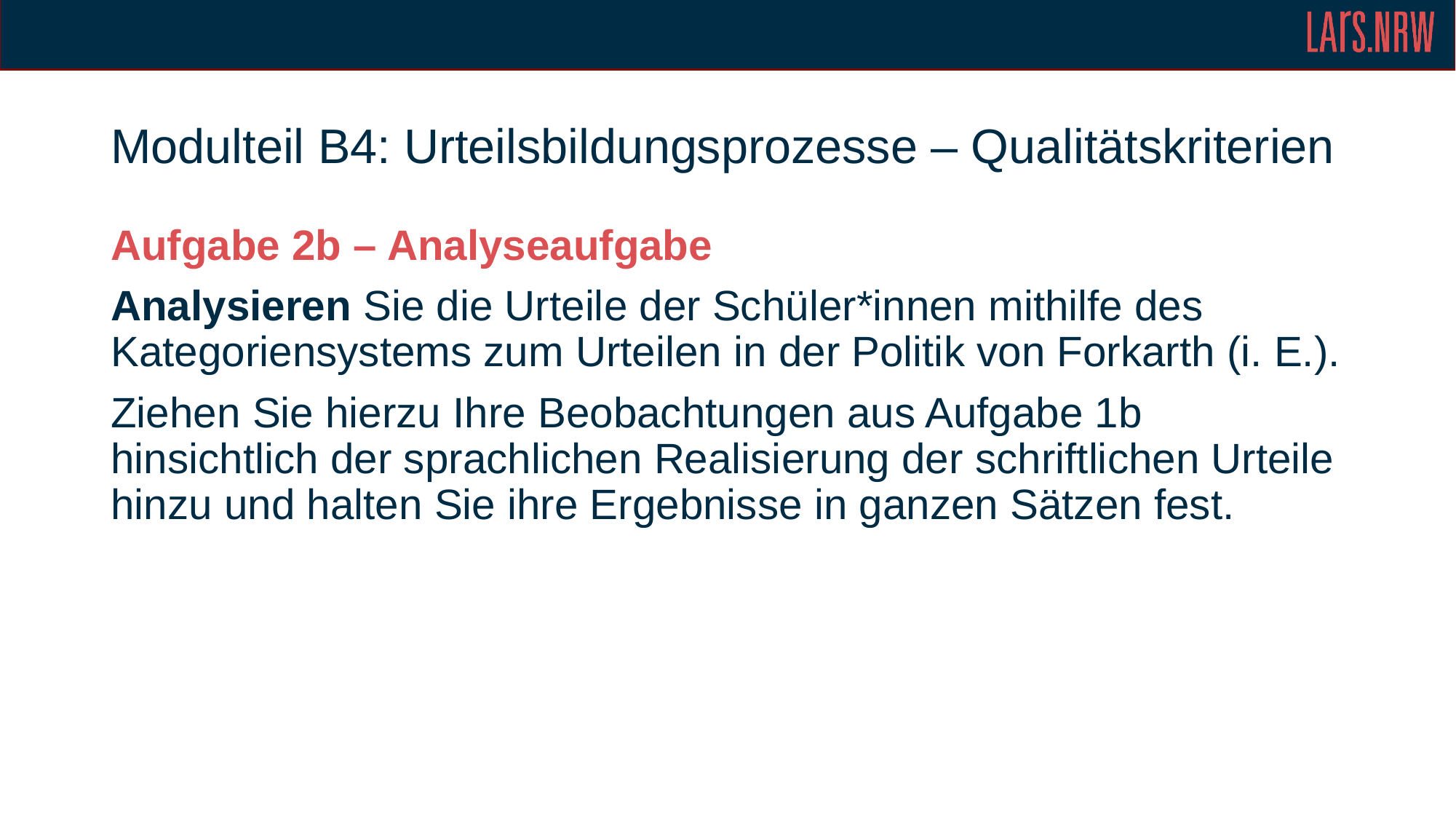

# Modulteil B4: Urteilsbildungsprozesse – Qualitätskriterien
Aufgabe 2b – Analyseaufgabe
Analysieren Sie die Urteile der Schüler*innen mithilfe des Kategoriensystems zum Urteilen in der Politik von Forkarth (i. E.).
Ziehen Sie hierzu Ihre Beobachtungen aus Aufgabe 1b hinsichtlich der sprachlichen Realisierung der schriftlichen Urteile hinzu und halten Sie ihre Ergebnisse in ganzen Sätzen fest.